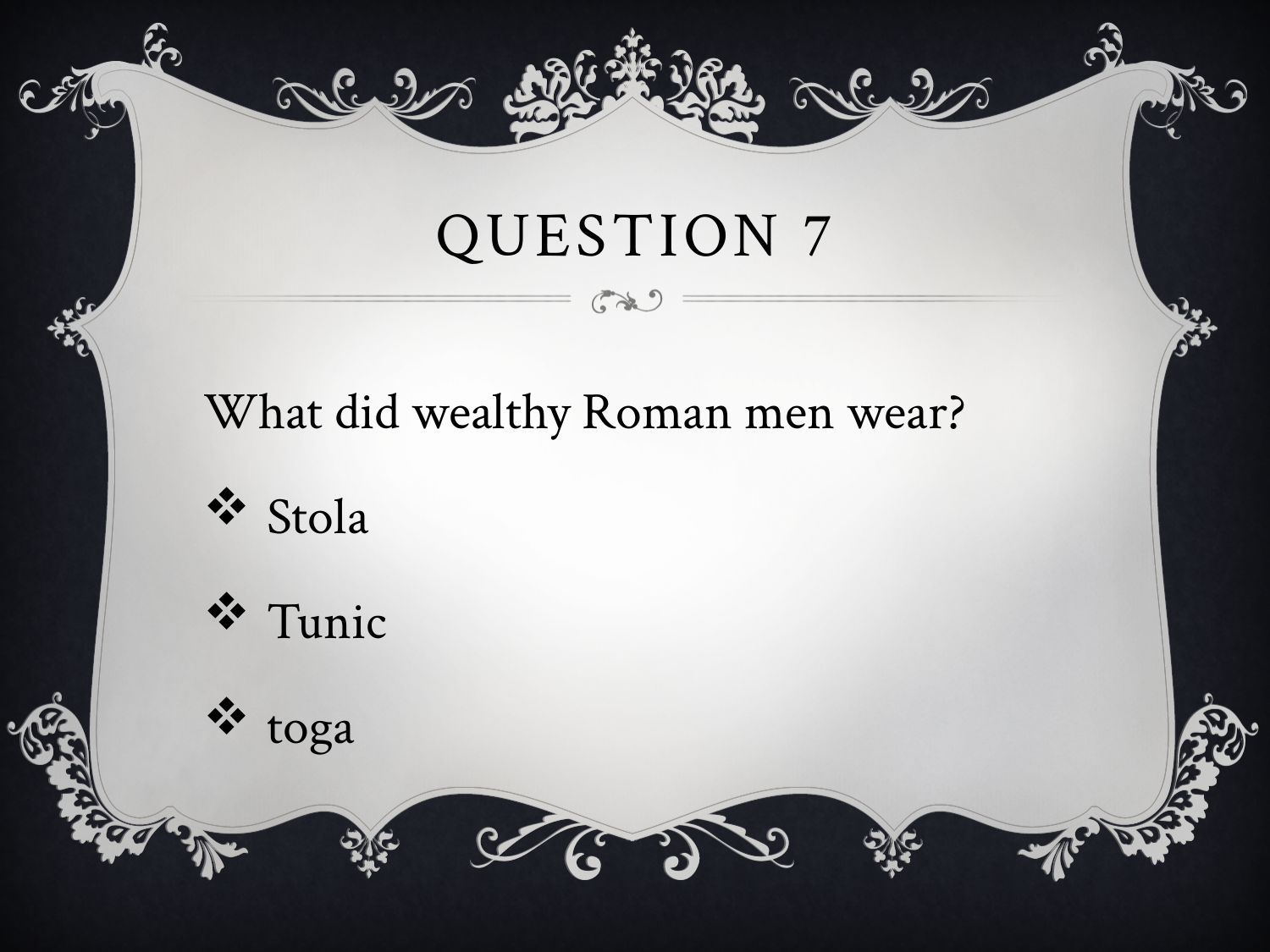

# Question 7
What did wealthy Roman men wear?
Stola
Tunic
toga